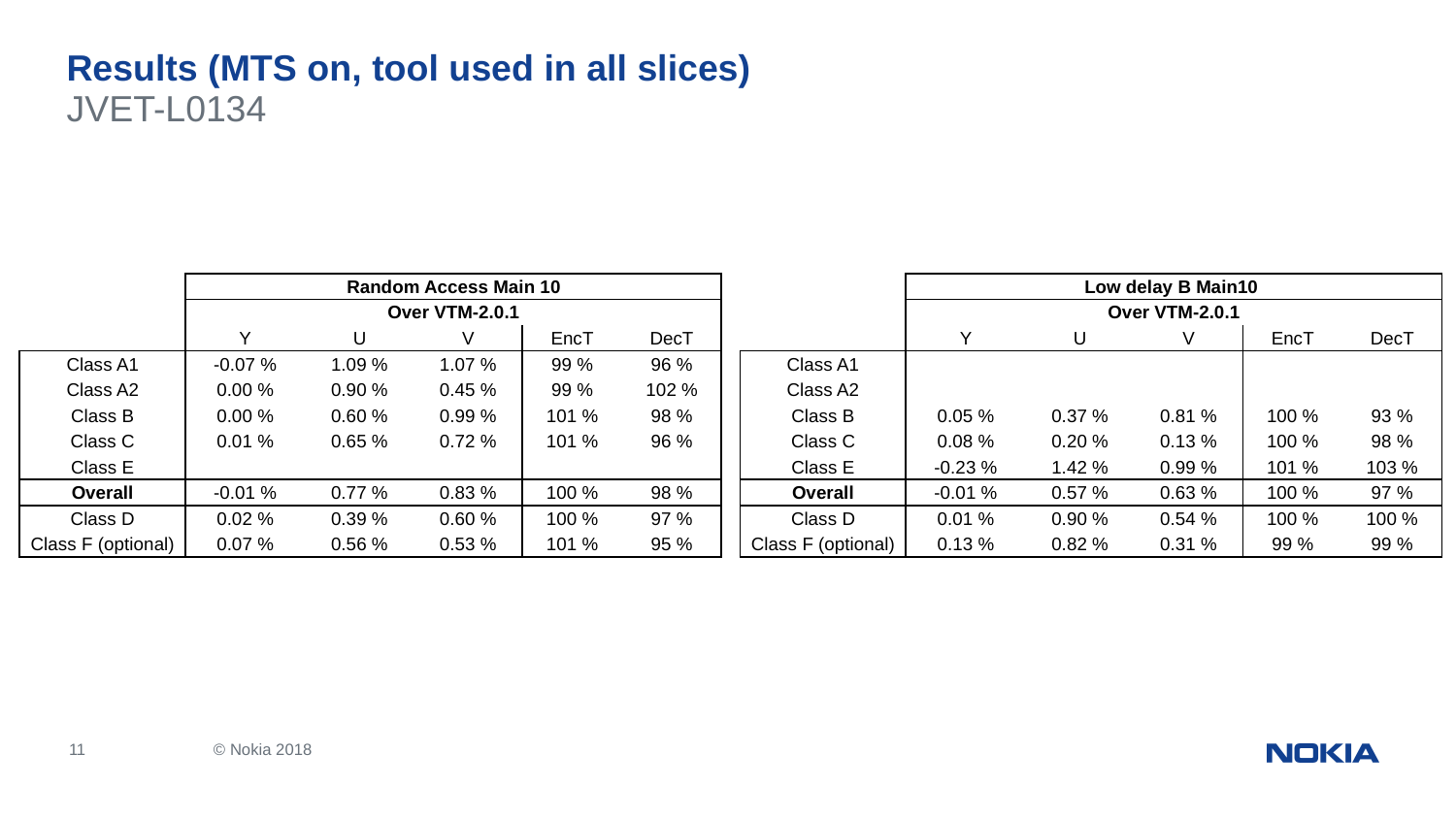

# Results (MTS on, tool used in all slices)
JVET-L0134
|  | Random Access Main 10 |  |  |  |  |
| --- | --- | --- | --- | --- | --- |
|  | Over VTM-2.0.1 |  |  |  |  |
|  | Y | U | V | EncT | DecT |
| Class A1 | -0.07 % | 1.09 % | 1.07 % | 99 % | 96 % |
| Class A2 | 0.00 % | 0.90 % | 0.45 % | 99 % | 102 % |
| Class B | 0.00 % | 0.60 % | 0.99 % | 101 % | 98 % |
| Class C | 0.01 % | 0.65 % | 0.72 % | 101 % | 96 % |
| Class E |  |  |  |  |  |
| Overall | -0.01 % | 0.77 % | 0.83 % | 100 % | 98 % |
| Class D | 0.02 % | 0.39 % | 0.60 % | 100 % | 97 % |
| Class F (optional) | 0.07 % | 0.56 % | 0.53 % | 101 % | 95 % |
|  | Low delay B Main10 |  |  |  |  |
| --- | --- | --- | --- | --- | --- |
|  | Over VTM-2.0.1 |  |  |  |  |
|  | Y | U | V | EncT | DecT |
| Class A1 |  |  |  |  |  |
| Class A2 |  |  |  |  |  |
| Class B | 0.05 % | 0.37 % | 0.81 % | 100 % | 93 % |
| Class C | 0.08 % | 0.20 % | 0.13 % | 100 % | 98 % |
| Class E | -0.23 % | 1.42 % | 0.99 % | 101 % | 103 % |
| Overall | -0.01 % | 0.57 % | 0.63 % | 100 % | 97 % |
| Class D | 0.01 % | 0.90 % | 0.54 % | 100 % | 100 % |
| Class F (optional) | 0.13 % | 0.82 % | 0.31 % | 99 % | 99 % |